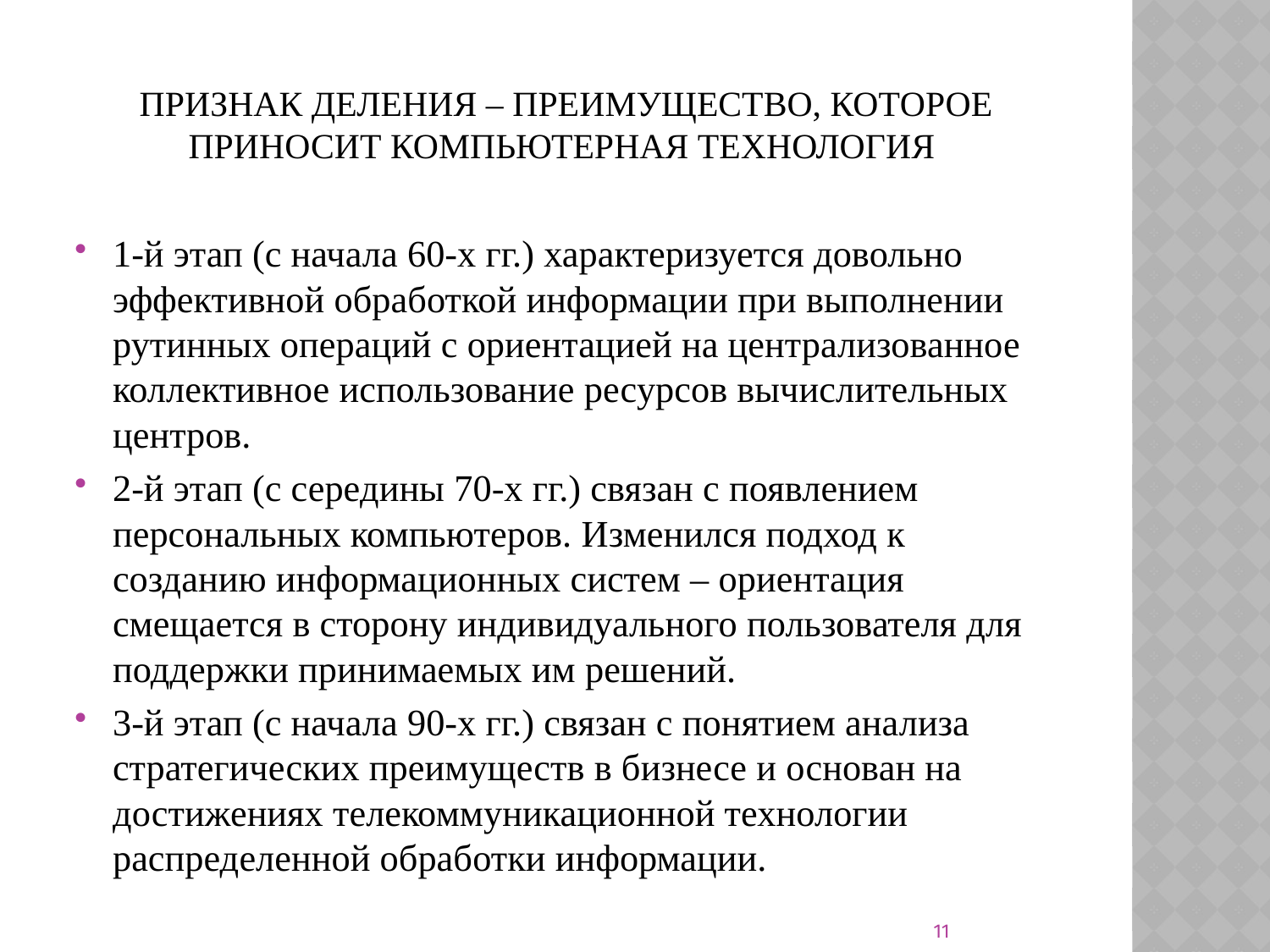

# Признак деления – преимущество, которое приносит компьютерная технология
1-й этап (с начала 60-х гг.) характеризуется довольно эффективной обработкой информации при выполнении рутинных операций с ориентацией на централизованное коллективное использование ресурсов вычислительных центров.
2-й этап (с середины 70-х гг.) связан с появлением персональных компьютеров. Изменился подход к созданию информационных систем – ориентация смещается в сторону индивидуального пользователя для поддержки принимаемых им решений.
3-й этап (с начала 90-х гг.) связан с понятием анализа стратегических преимуществ в бизнесе и основан на достижениях телекоммуникационной технологии распределенной обработки информации.

11